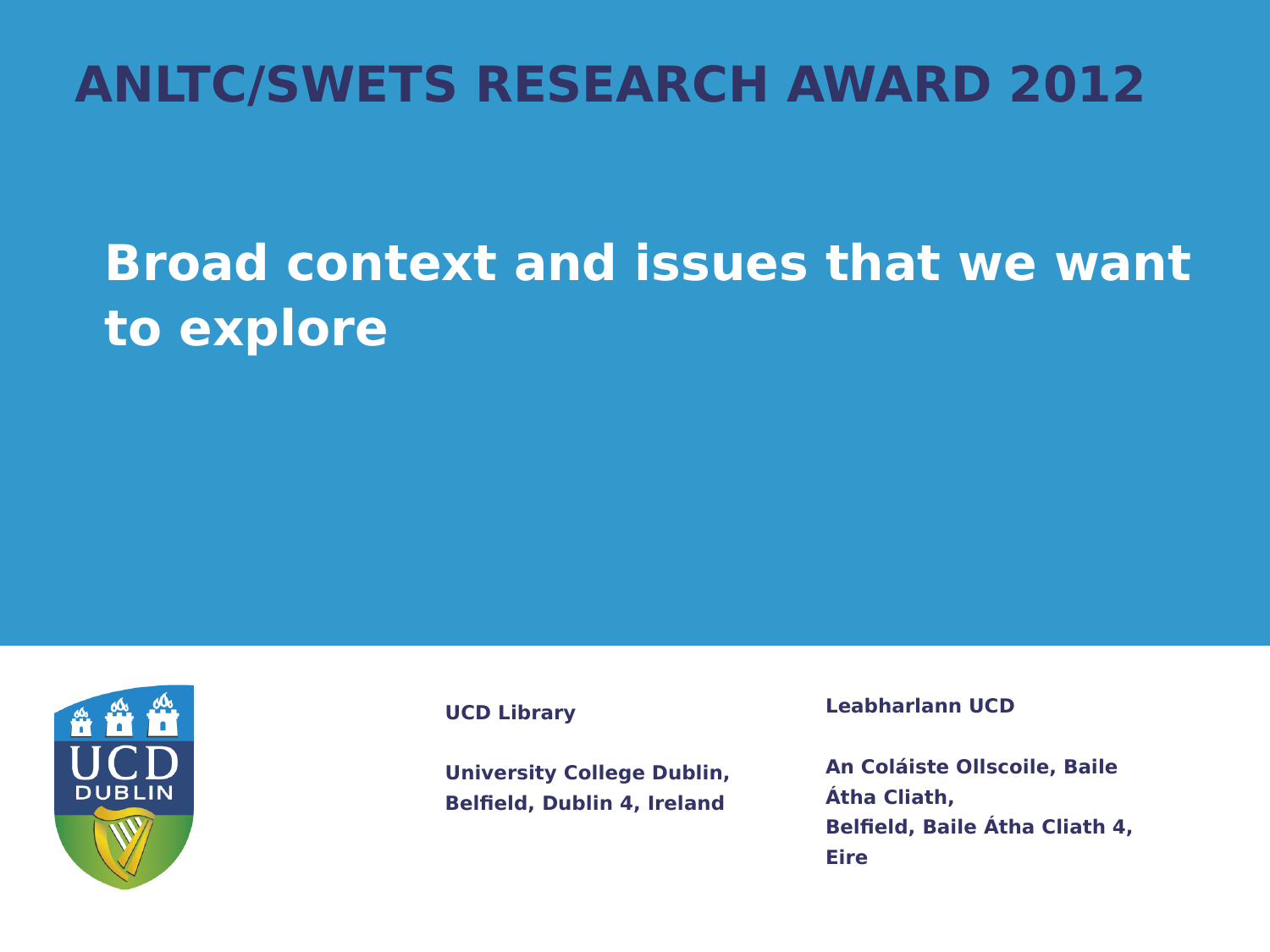

# ANLTC/SWETS RESEARCH AWARD 2012
Broad context and issues that we want to explore